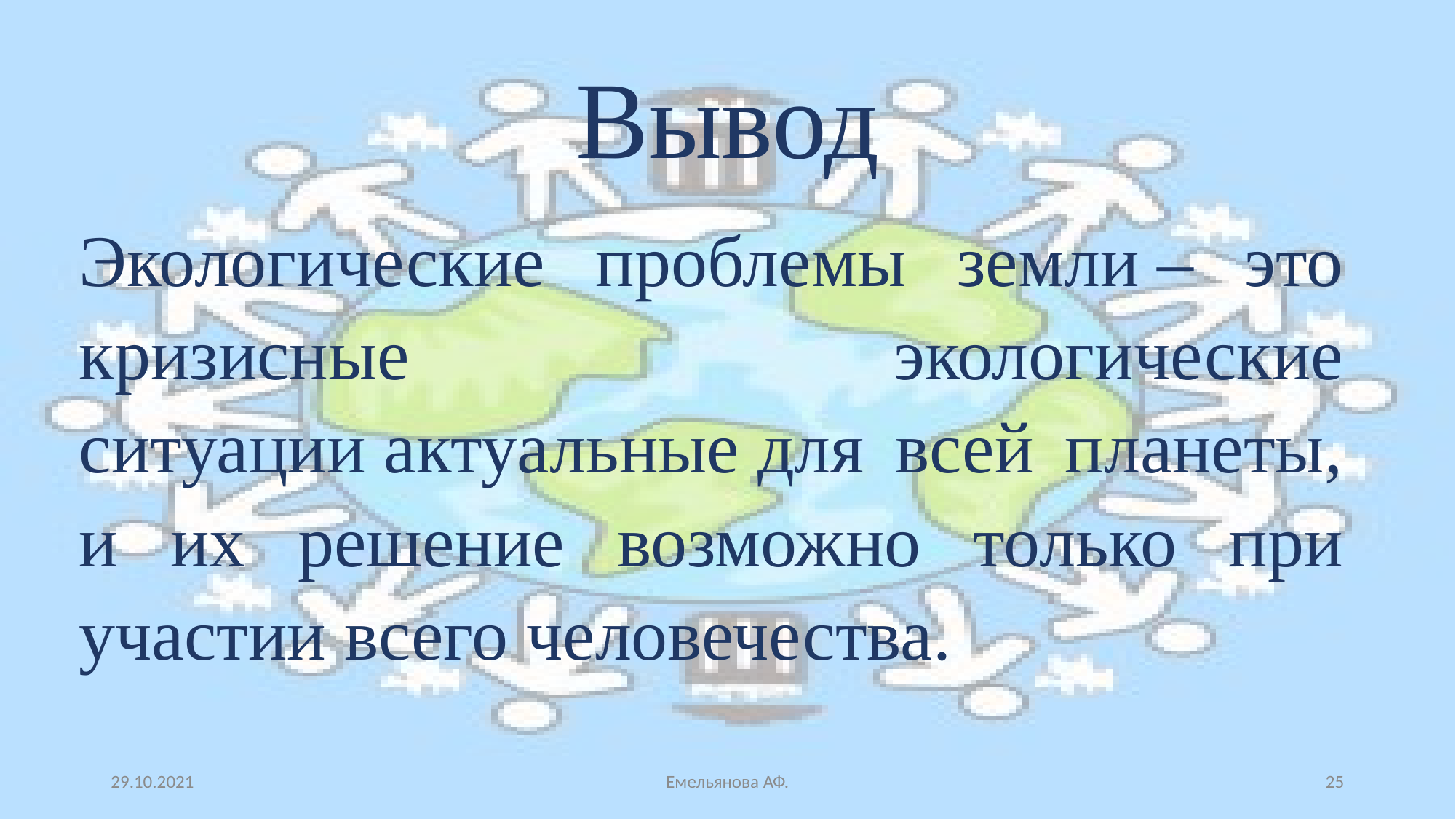

# Вывод
Экологические проблемы земли – это кризисные экологические ситуации актуальные для всей планеты, и их решение возможно только при участии всего человечества.
29.10.2021
Емельянова АФ.
25